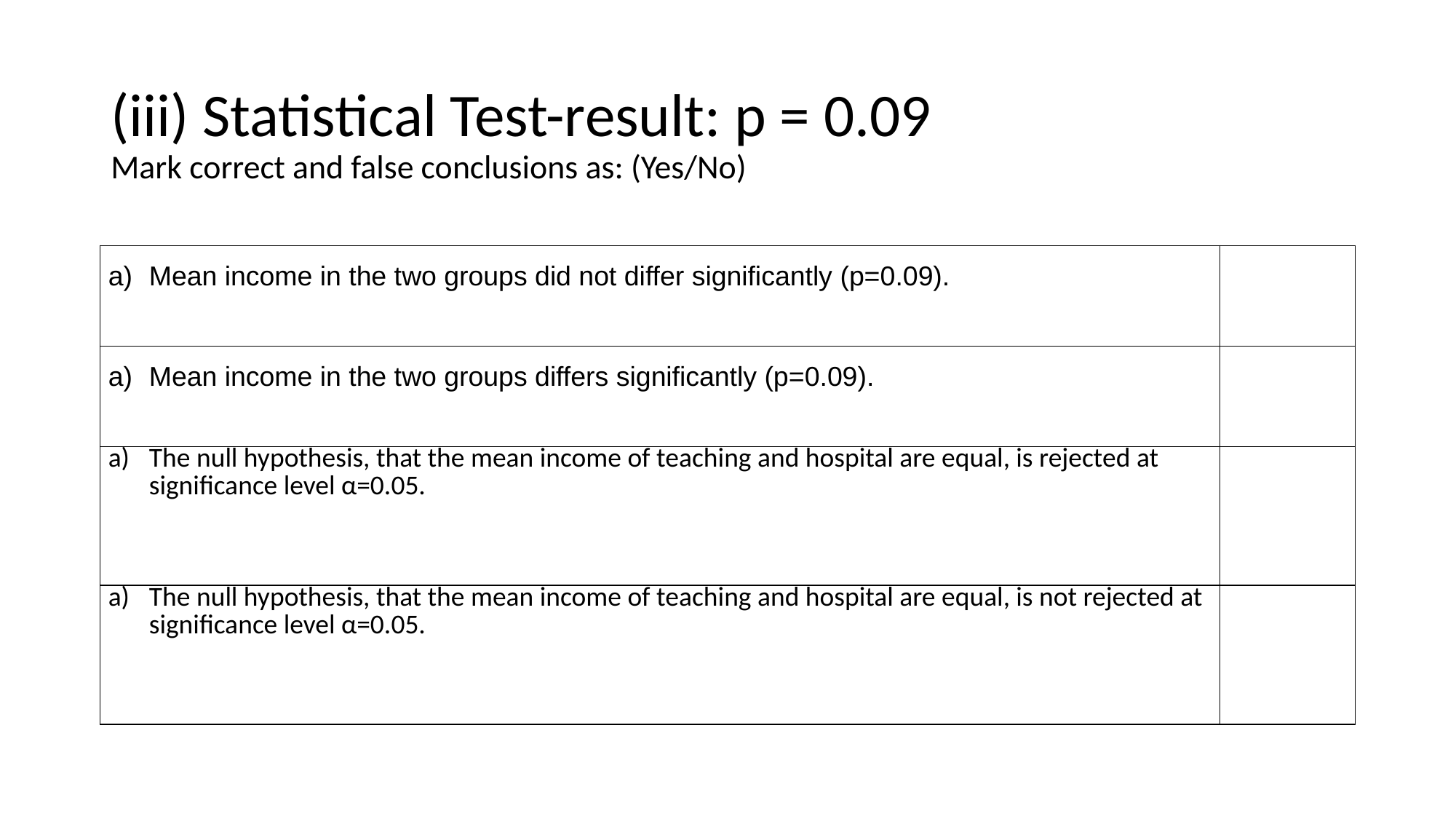

# (iii) Statistical Test-result: p = 0.09 Mark correct and false conclusions as: (Yes/No)
| Mean income in the two groups did not differ significantly (p=0.09). |  |
| --- | --- |
| Mean income in the two groups differs significantly (p=0.09). |  |
| The null hypothesis, that the mean income of teaching and hospital are equal, is rejected at significance level α=0.05. |  |
| The null hypothesis, that the mean income of teaching and hospital are equal, is not rejected at significance level α=0.05. |  |